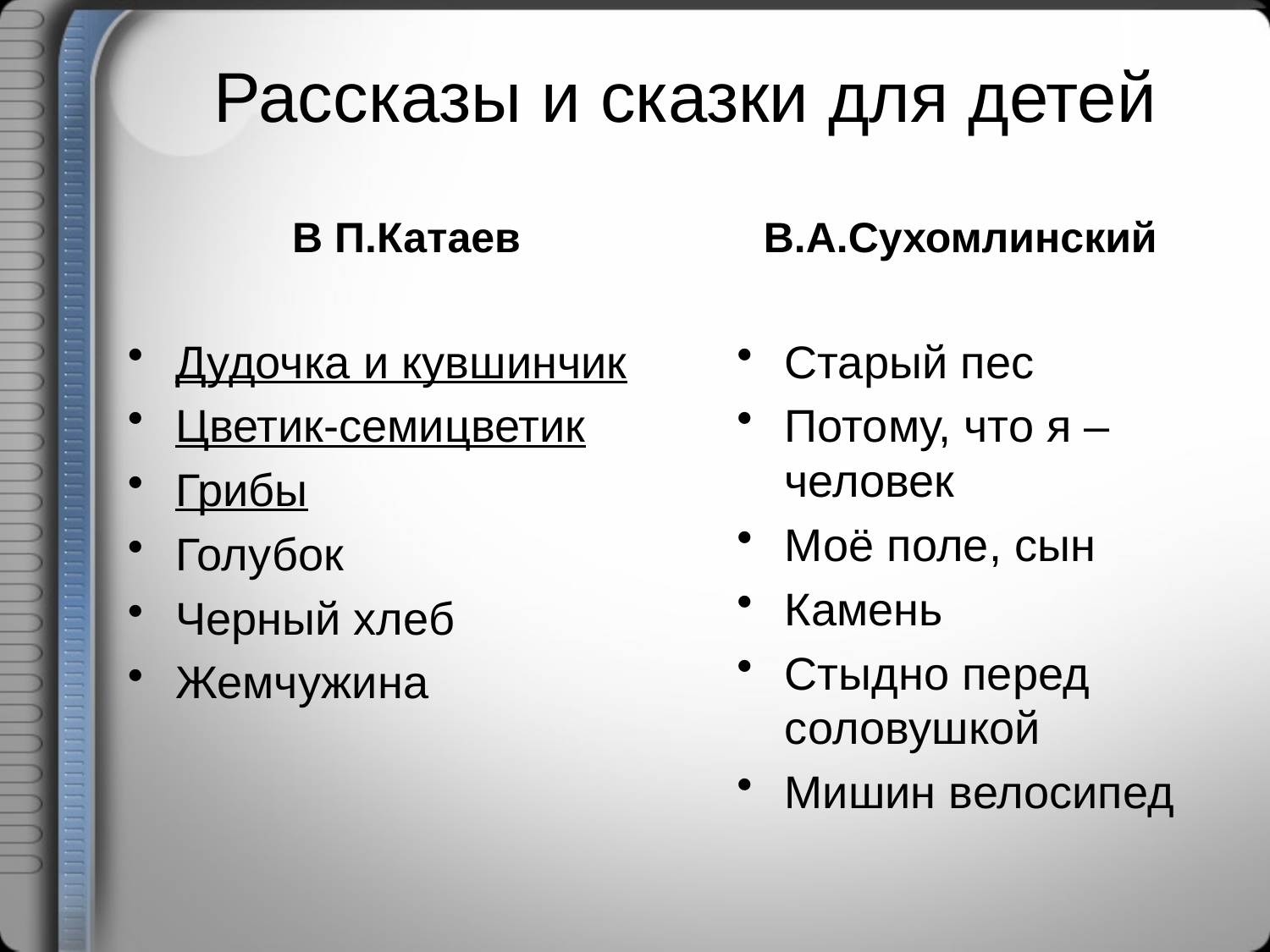

# Рассказы и сказки для детей
В П.Катаев
В.А.Сухомлинский
Дудочка и кувшинчик
Цветик-семицветик
Грибы
Голубок
Черный хлеб
Жемчужина

Старый пес
Потому, что я – человек
Моё поле, сын
Камень
Стыдно перед соловушкой
Мишин велосипед